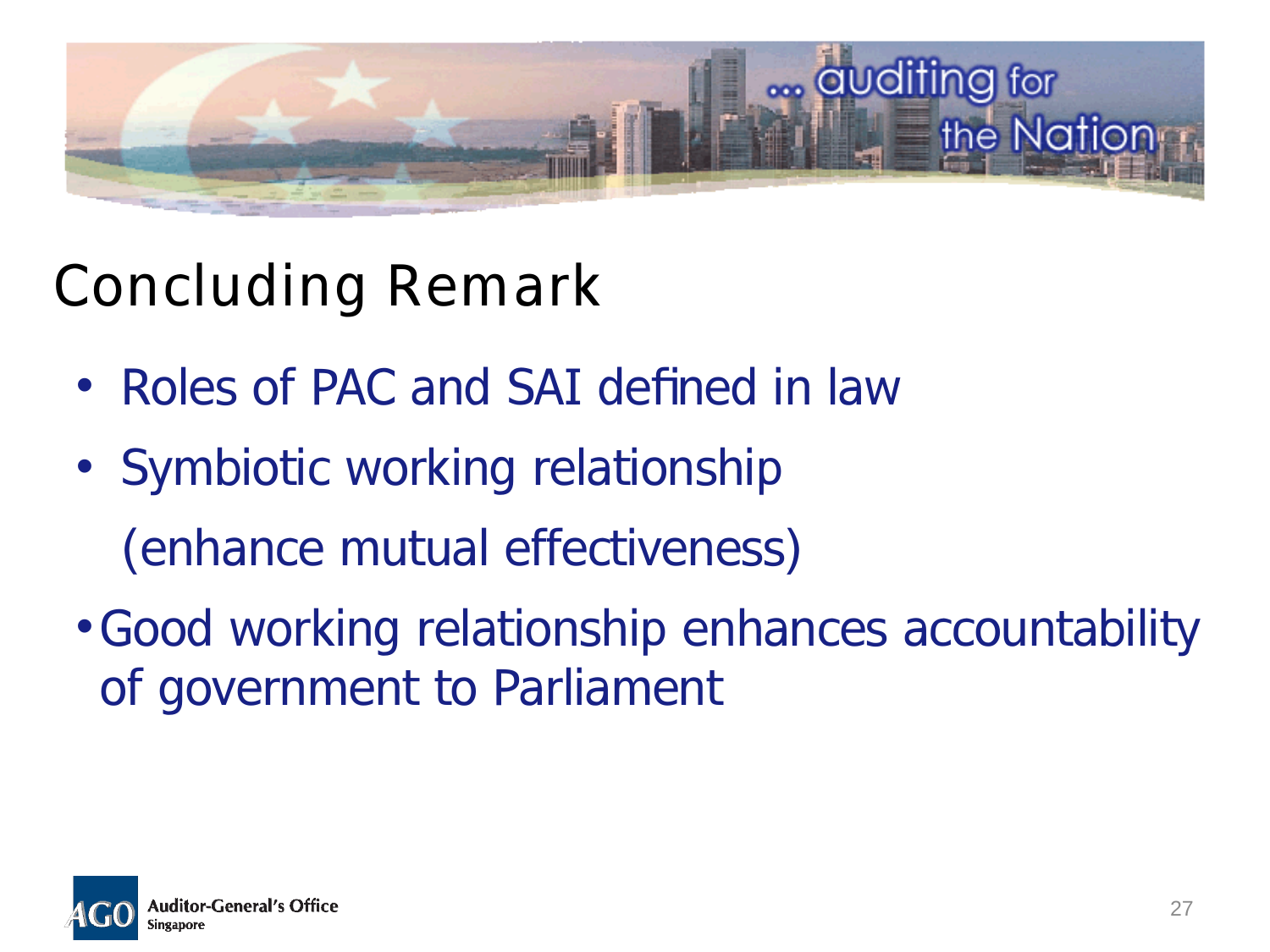

Concluding Remark
 Roles of PAC and SAI defined in law
 Symbiotic working relationship
   (enhance mutual effectiveness)
Good working relationship enhances accountability of government to Parliament

27